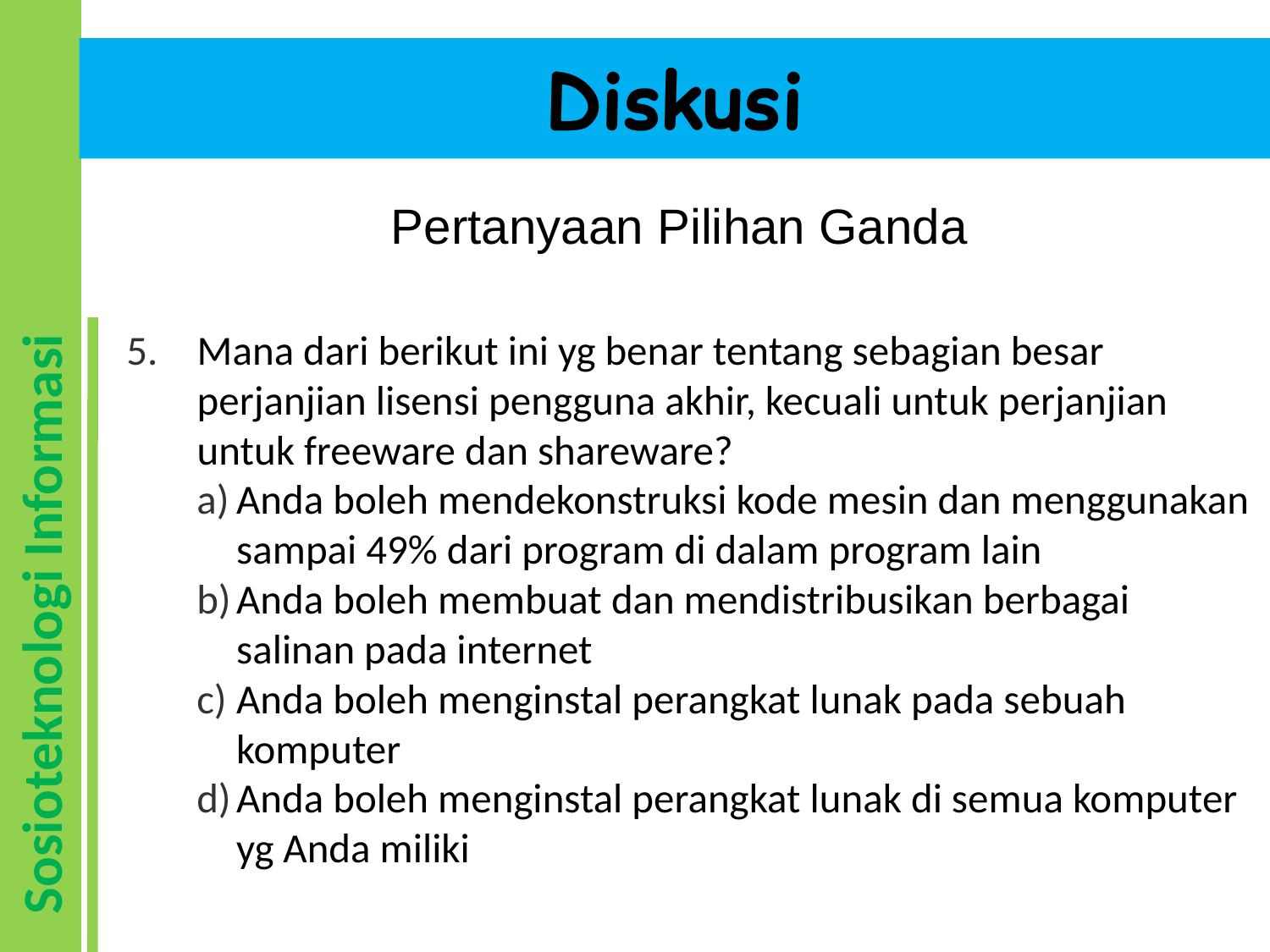

# Diskusi
Pertanyaan Pilihan Ganda
Mana dari berikut ini yg benar tentang sebagian besar perjanjian lisensi pengguna akhir, kecuali untuk perjanjian untuk freeware dan shareware?
Anda boleh mendekonstruksi kode mesin dan menggunakan sampai 49% dari program di dalam program lain
Anda boleh membuat dan mendistribusikan berbagai salinan pada internet
Anda boleh menginstal perangkat lunak pada sebuah komputer
Anda boleh menginstal perangkat lunak di semua komputer yg Anda miliki